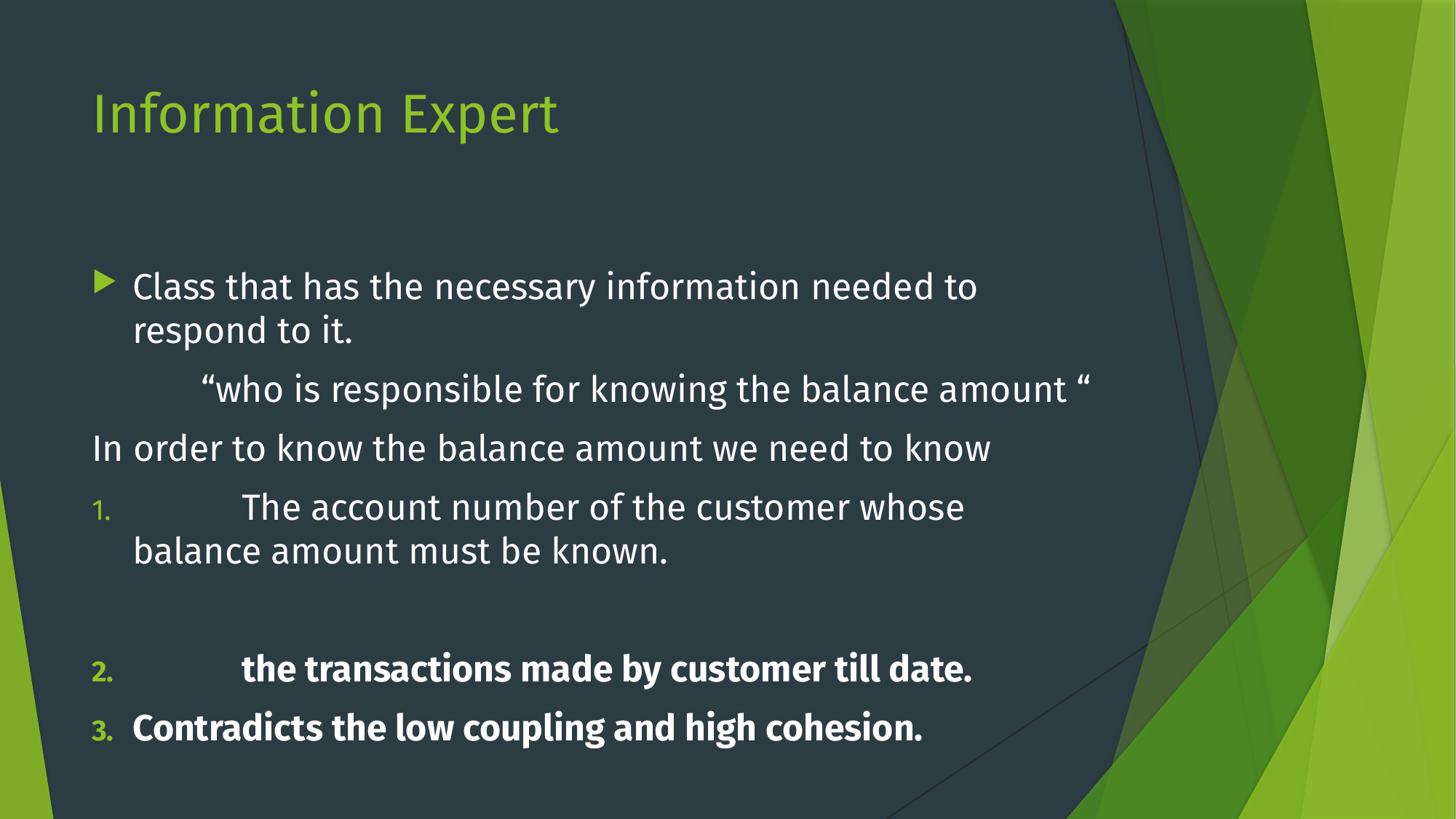

# Information Expert
Class that has the necessary information needed to respond to it.
	“who is responsible for knowing the balance amount “
In order to know the balance amount we need to know
	The account number of the customer whose balance amount must be known.

	the transactions made by customer till date.
Contradicts the low coupling and high cohesion.